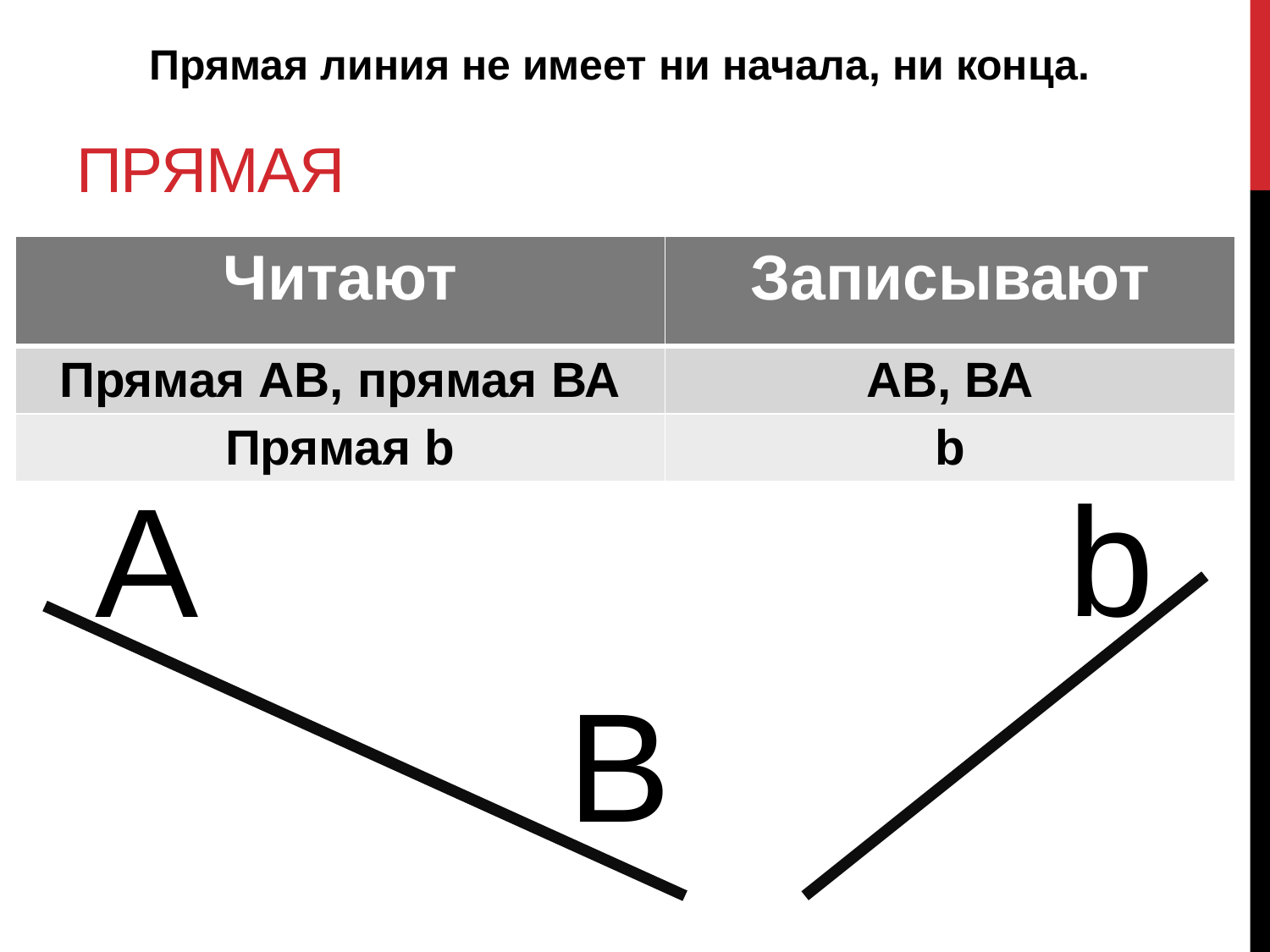

# Прямая
Прямая линия не имеет ни начала, ни конца.
| Читают | Записывают |
| --- | --- |
| Прямая АВ, прямая ВА | АВ, ВА |
| Прямая b | b |
b
А
В